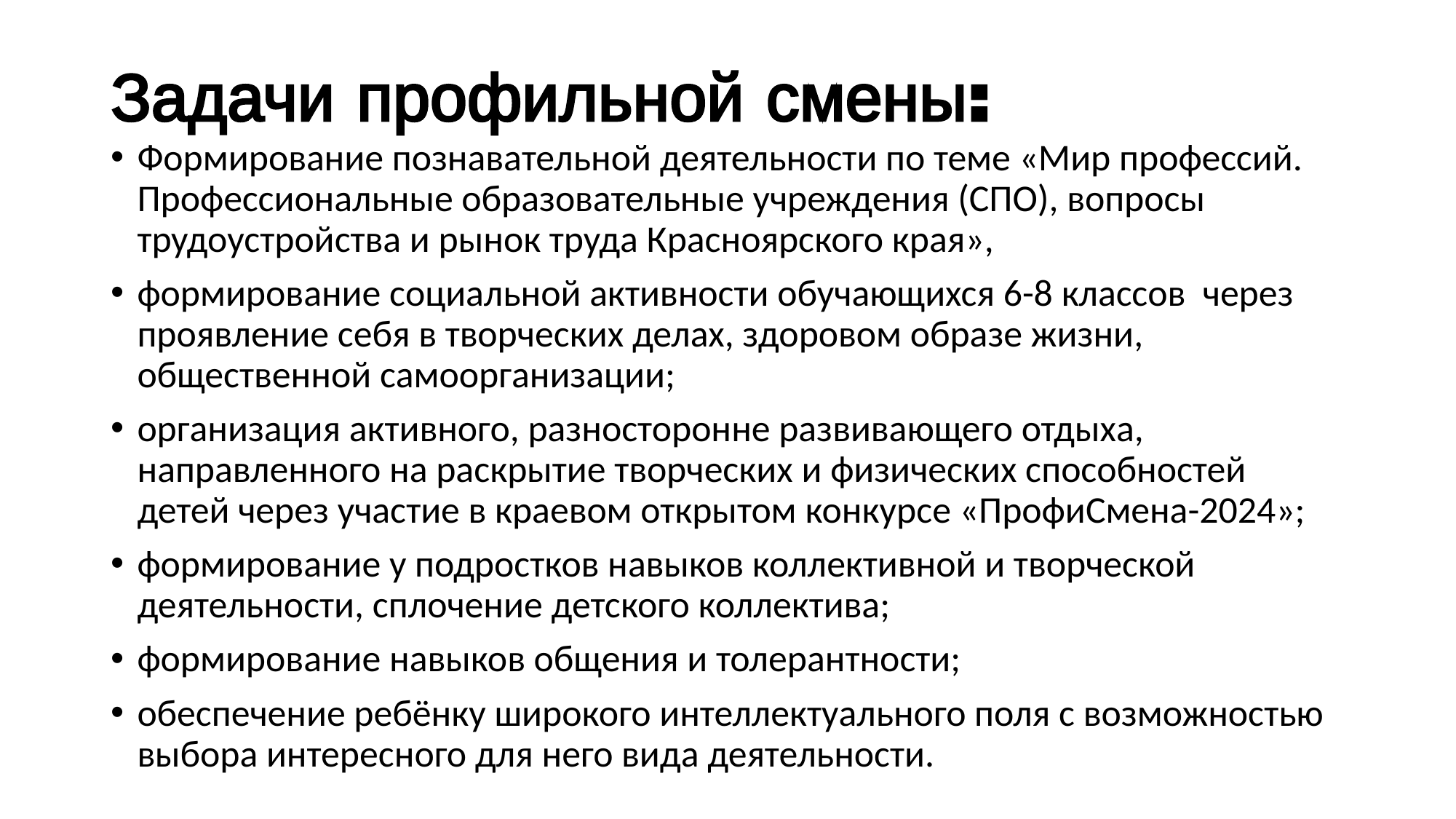

# Задачи профильной смены:
Формирование познавательной деятельности по теме «Мир профессий. Профессиональные образовательные учреждения (СПО), вопросы трудоустройства и рынок труда Красноярского края»,
формирование социальной активности обучающихся 6-8 классов  через проявление себя в творческих делах, здоровом образе жизни, общественной самоорганизации;
организация активного, разносторонне развивающего отдыха, направленного на раскрытие творческих и физических способностей детей через участие в краевом открытом конкурсе «ПрофиСмена-2024»;
формирование у подростков навыков коллективной и творческой деятельности, сплочение детского коллектива;
формирование навыков общения и толерантности;
обеспечение ребёнку широкого интеллектуального поля с возможностью выбора интересного для него вида деятельности.